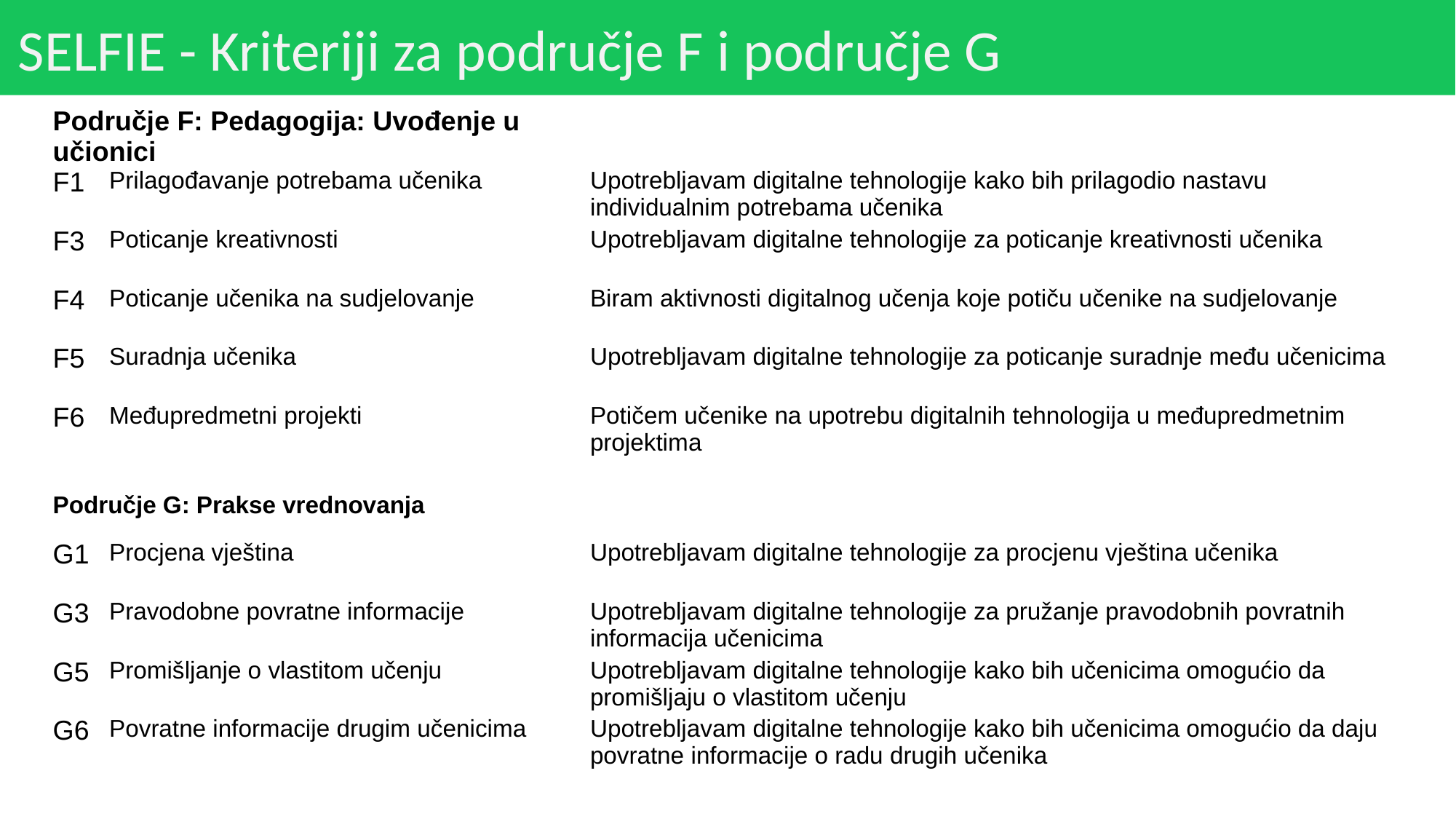

# SELFIE - Kriteriji za područje F i područje G
| Područje F: Pedagogija: Uvođenje u učionici |  |  |
| --- | --- | --- |
| F1 | Prilagođavanje potrebama učenika | Upotrebljavam digitalne tehnologije kako bih prilagodio nastavu individualnim potrebama učenika |
| F3 | Poticanje kreativnosti | Upotrebljavam digitalne tehnologije za poticanje kreativnosti učenika |
| F4 | Poticanje učenika na sudjelovanje | Biram aktivnosti digitalnog učenja koje potiču učenike na sudjelovanje |
| F5 | Suradnja učenika | Upotrebljavam digitalne tehnologije za poticanje suradnje među učenicima |
| F6 | Međupredmetni projekti | Potičem učenike na upotrebu digitalnih tehnologija u međupredmetnim projektima |
|  |  |  |
| Područje G: Prakse vrednovanja |  |  |
| G1 | Procjena vještina | Upotrebljavam digitalne tehnologije za procjenu vještina učenika |
| G3 | Pravodobne povratne informacije | Upotrebljavam digitalne tehnologije za pružanje pravodobnih povratnih informacija učenicima |
| G5 | Promišljanje o vlastitom učenju | Upotrebljavam digitalne tehnologije kako bih učenicima omogućio da promišljaju o vlastitom učenju |
| G6 | Povratne informacije drugim učenicima | Upotrebljavam digitalne tehnologije kako bih učenicima omogućio da daju povratne informacije o radu drugih učenika |